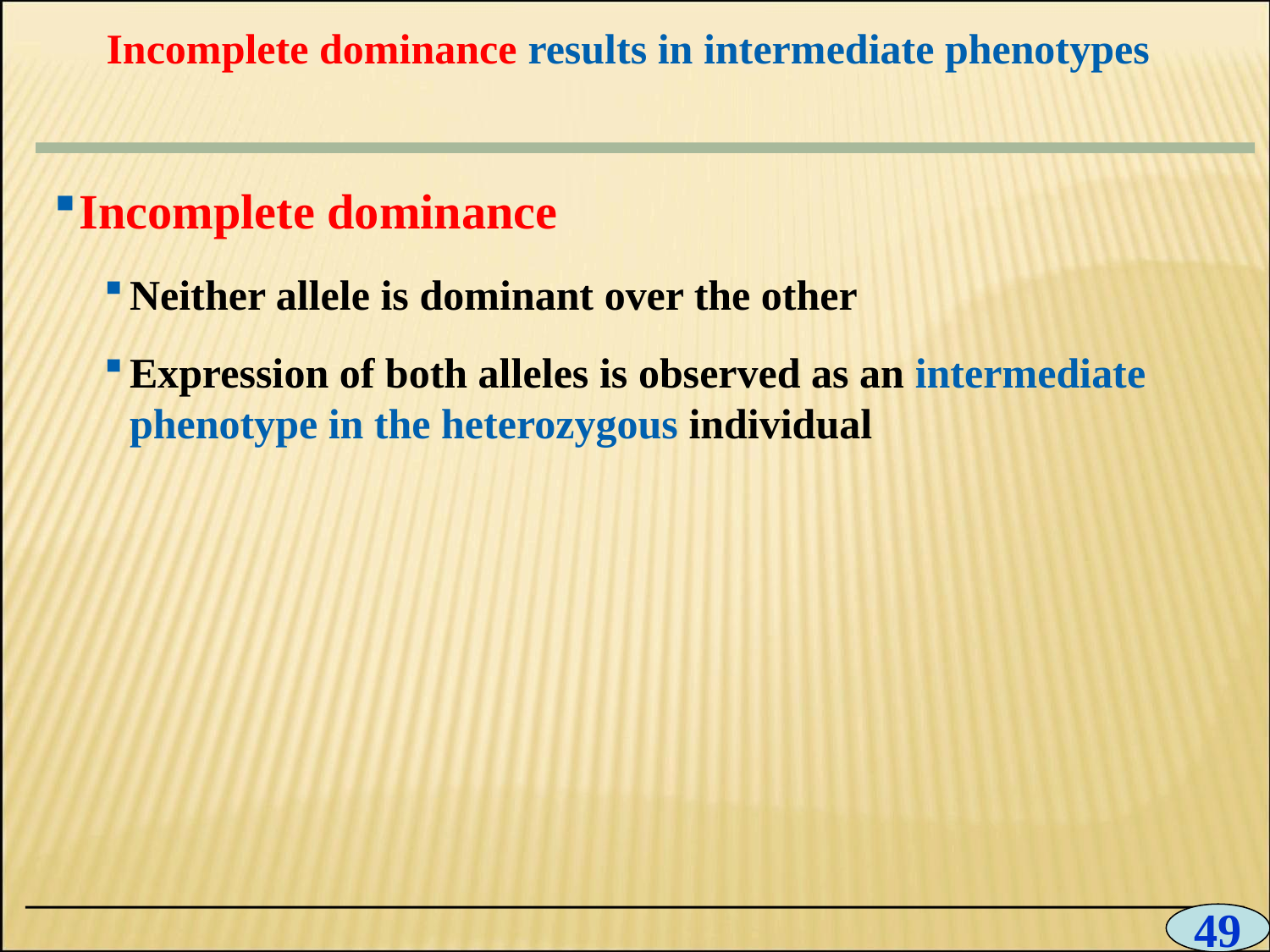

Incomplete dominance results in intermediate phenotypes
0

Incomplete dominance
Neither allele is dominant over the other
Expression of both alleles is observed as an intermediate phenotype in the heterozygous individual
49